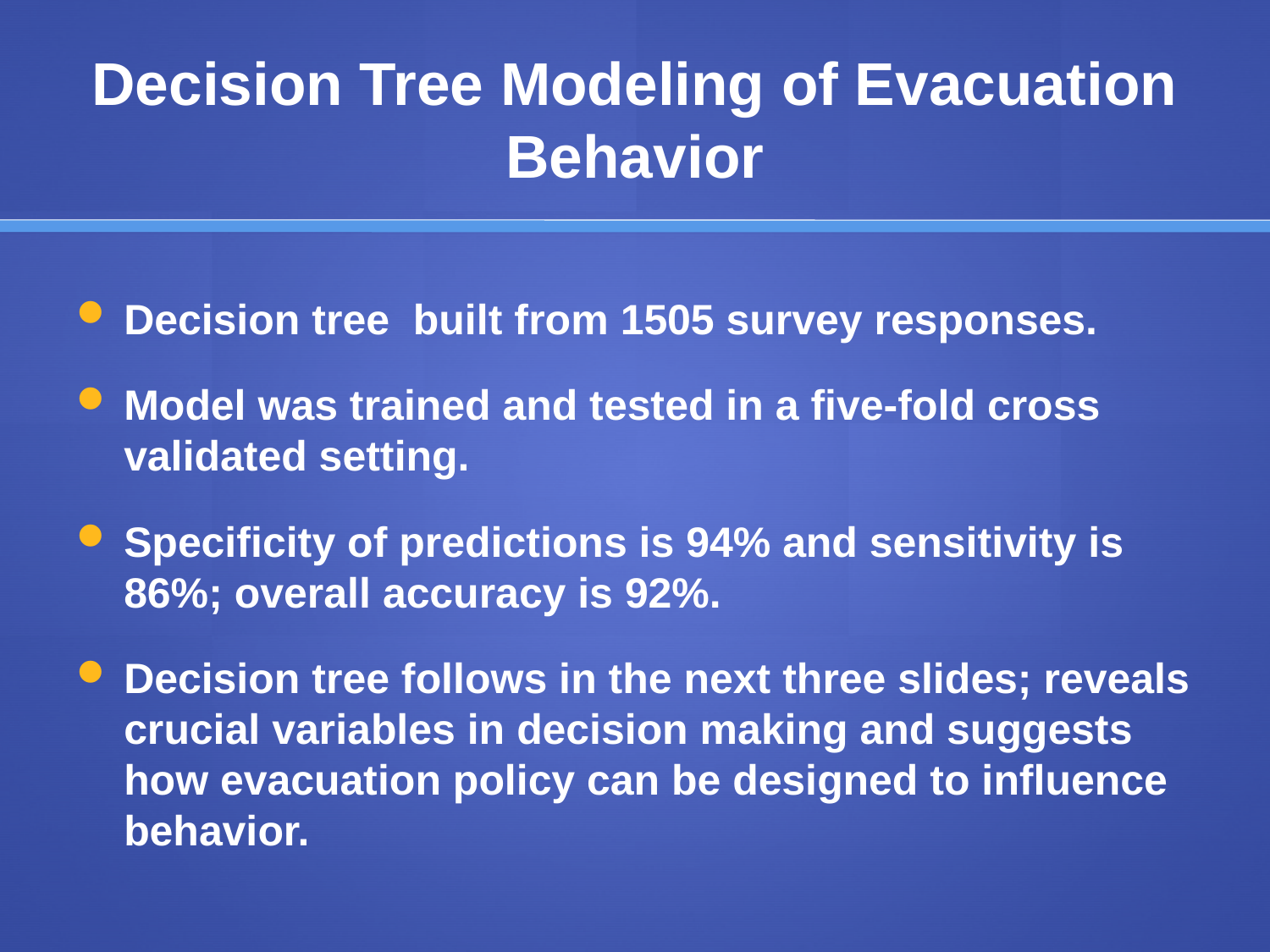

# Decision Tree Modeling of Evacuation Behavior
Decision tree  built from 1505 survey responses.
Model was trained and tested in a five-fold cross validated setting.
Specificity of predictions is 94% and sensitivity is 86%; overall accuracy is 92%.
Decision tree follows in the next three slides; reveals crucial variables in decision making and suggests how evacuation policy can be designed to influence behavior.